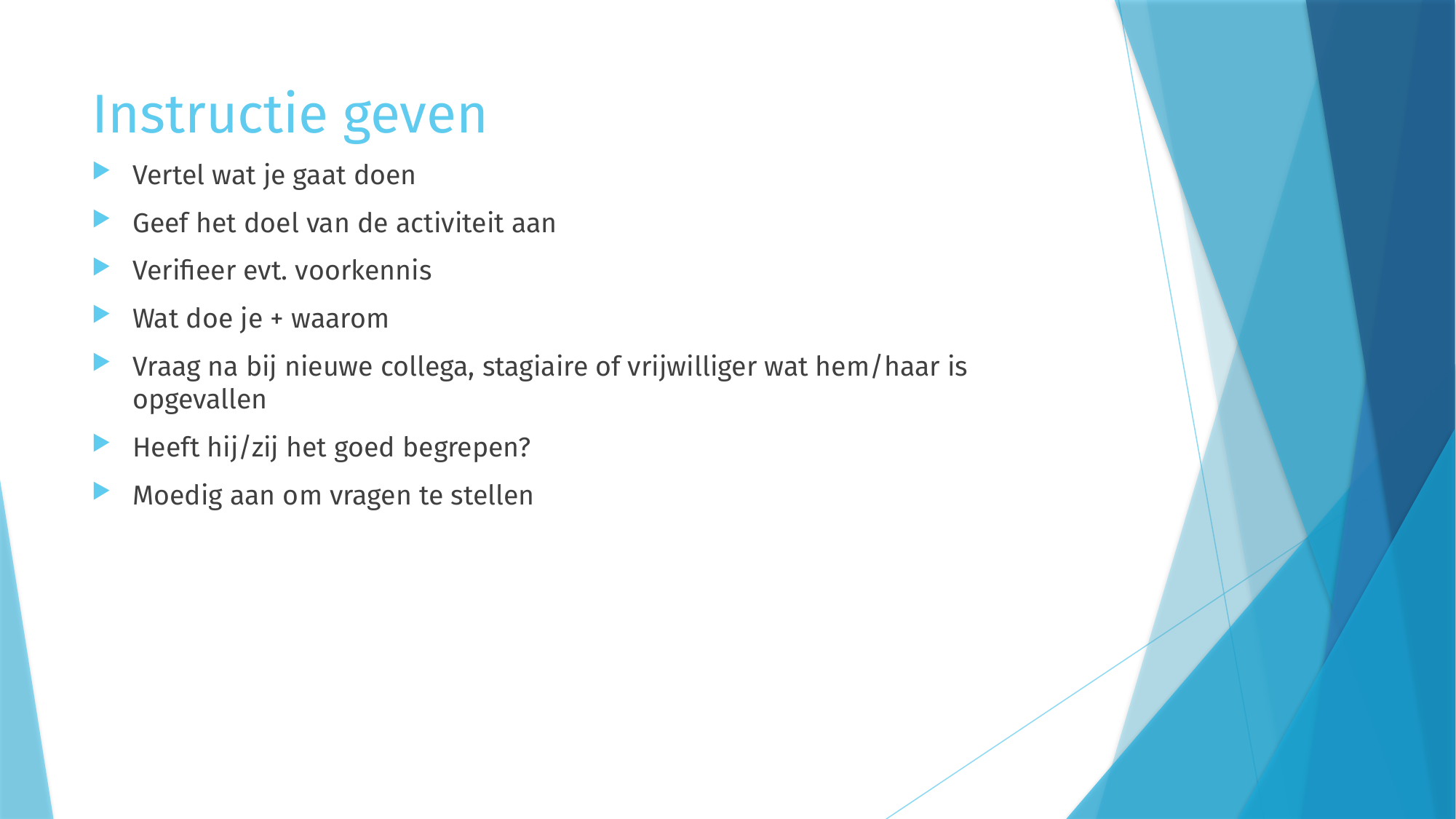

# Instructie geven
Vertel wat je gaat doen
Geef het doel van de activiteit aan
Verifieer evt. voorkennis
Wat doe je + waarom
Vraag na bij nieuwe collega, stagiaire of vrijwilliger wat hem/haar is opgevallen
Heeft hij/zij het goed begrepen?
Moedig aan om vragen te stellen